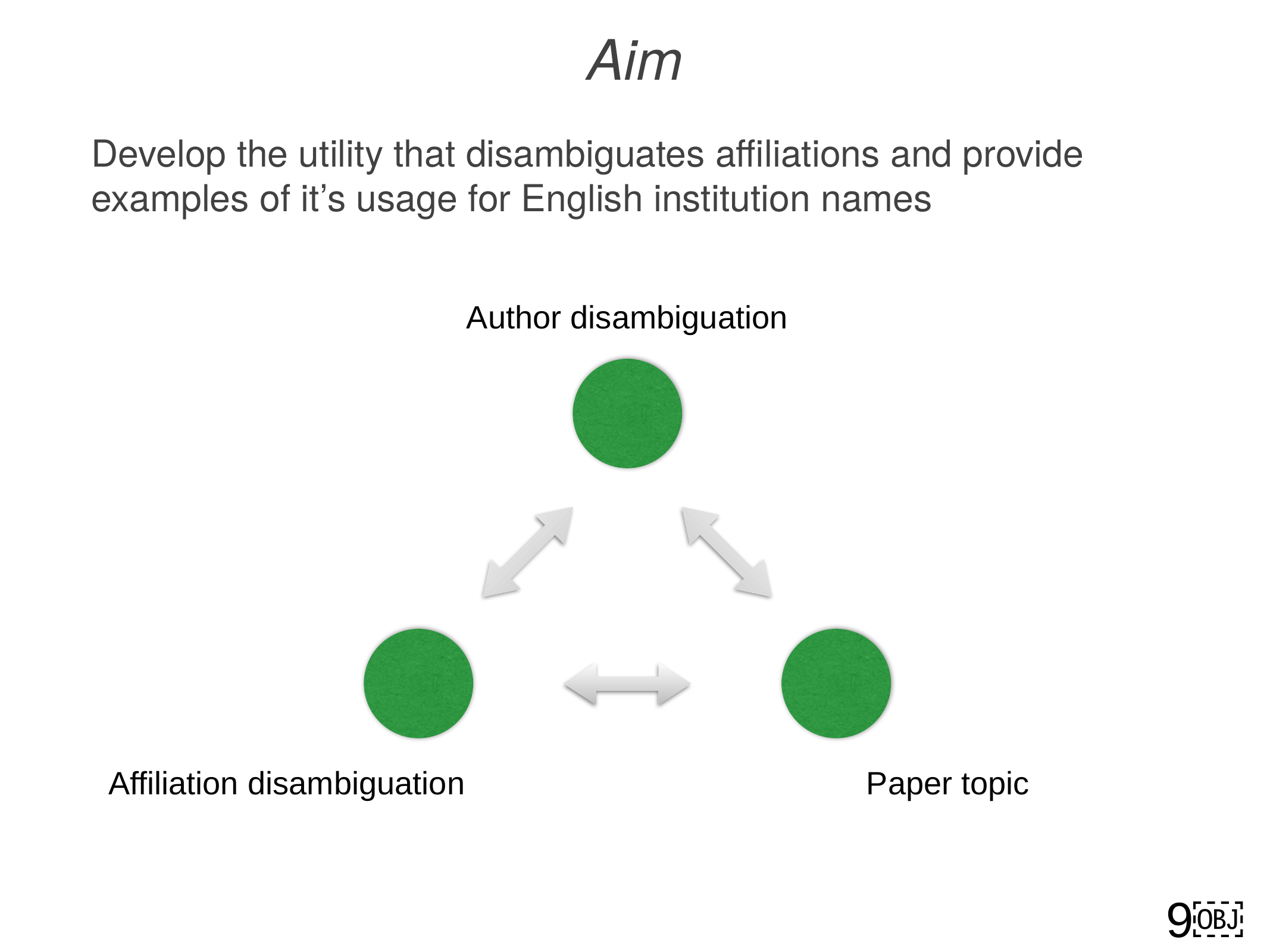

Aim
Develop the utility that disambiguates affiliations and provide examples of it’s usage for English institution names
Author disambiguation

Affiliation disambiguation
Paper topic
9￼